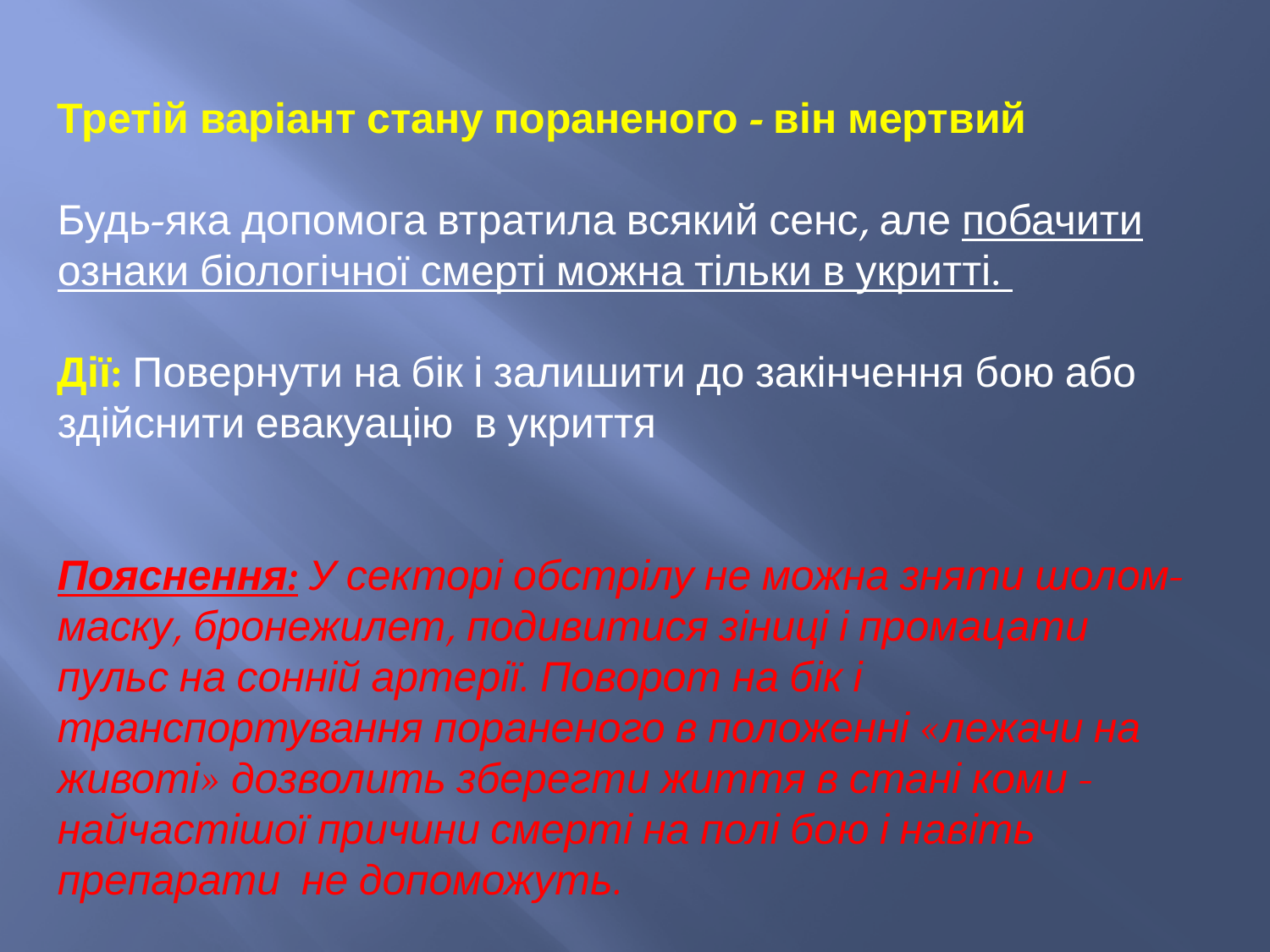

Третій варіант стану пораненого - він мертвий
Будь-яка допомога втратила всякий сенс, але побачити ознаки біологічної смерті можна тільки в укритті.
Дії: Повернути на бік і залишити до закінчення бою або здійснити евакуацію  в укриття
Пояснення: У секторі обстрілу не можна зняти шолом-маску, бронежилет, подивитися зіниці і промацати пульс на сонній артерії. Поворот на бік і транспортування пораненого в положенні «лежачи на животі» дозволить зберегти життя в стані коми - найчастішої причини смерті на полі бою і навіть препарати  не допоможуть.